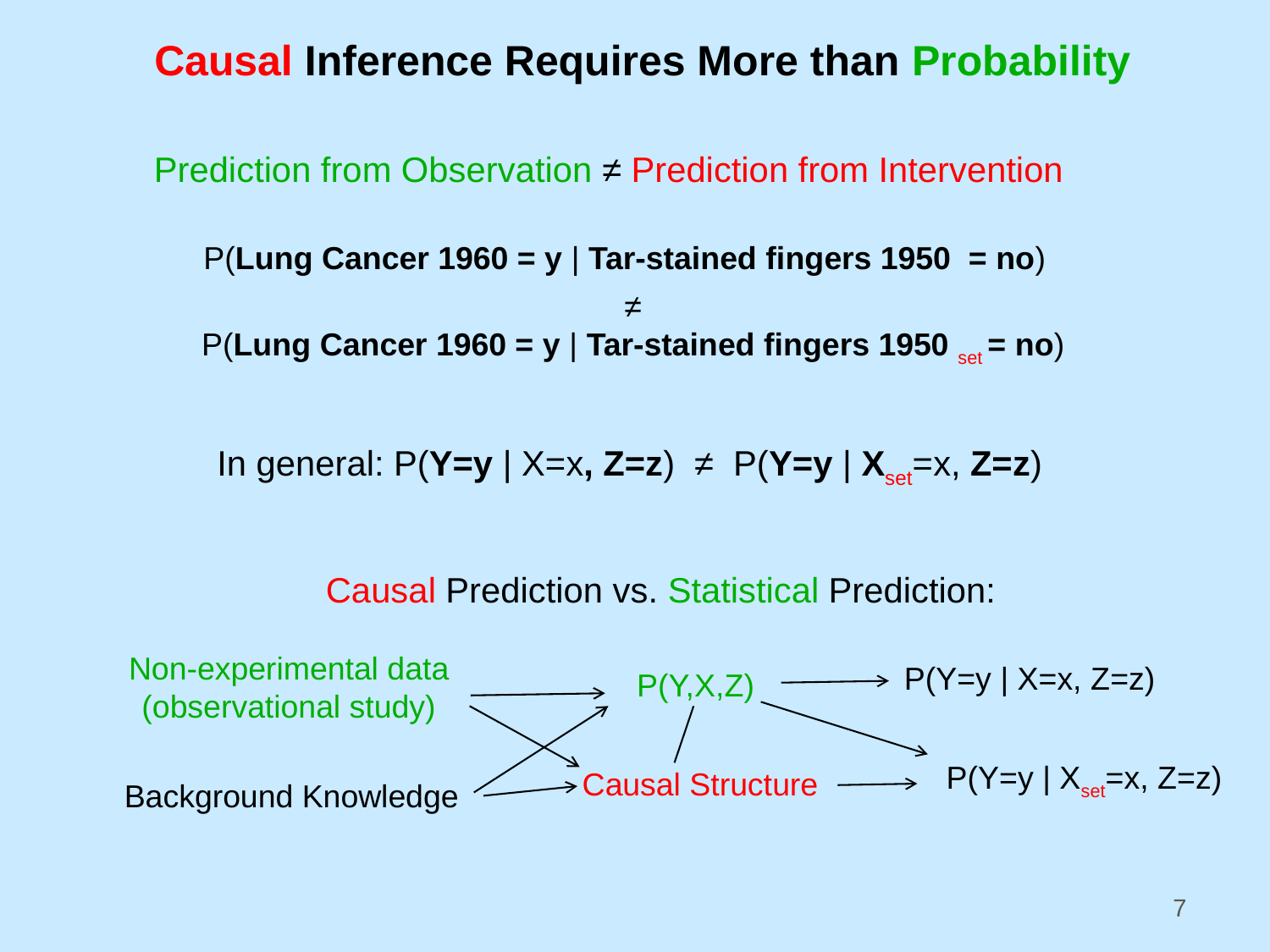

# Causal Inference Requires More than Probability
Prediction from Observation ≠ Prediction from Intervention

P(Lung Cancer 1960 = y | Tar-stained fingers 1950  = no)

≠
P(Lung Cancer 1960 = y | Tar-stained fingers 1950 set = no)

In general: P(Y=y | X=x, Z=z)  ≠  P(Y=y | Xset=x, Z=z)

Causal Prediction vs. Statistical Prediction:

Non-experimental data
(observational study)

Background Knowledge

P(Y=y | X=x, Z=z)

P(Y,X,Z)

P(Y=y | Xset=x, Z=z)

Causal Structure

7